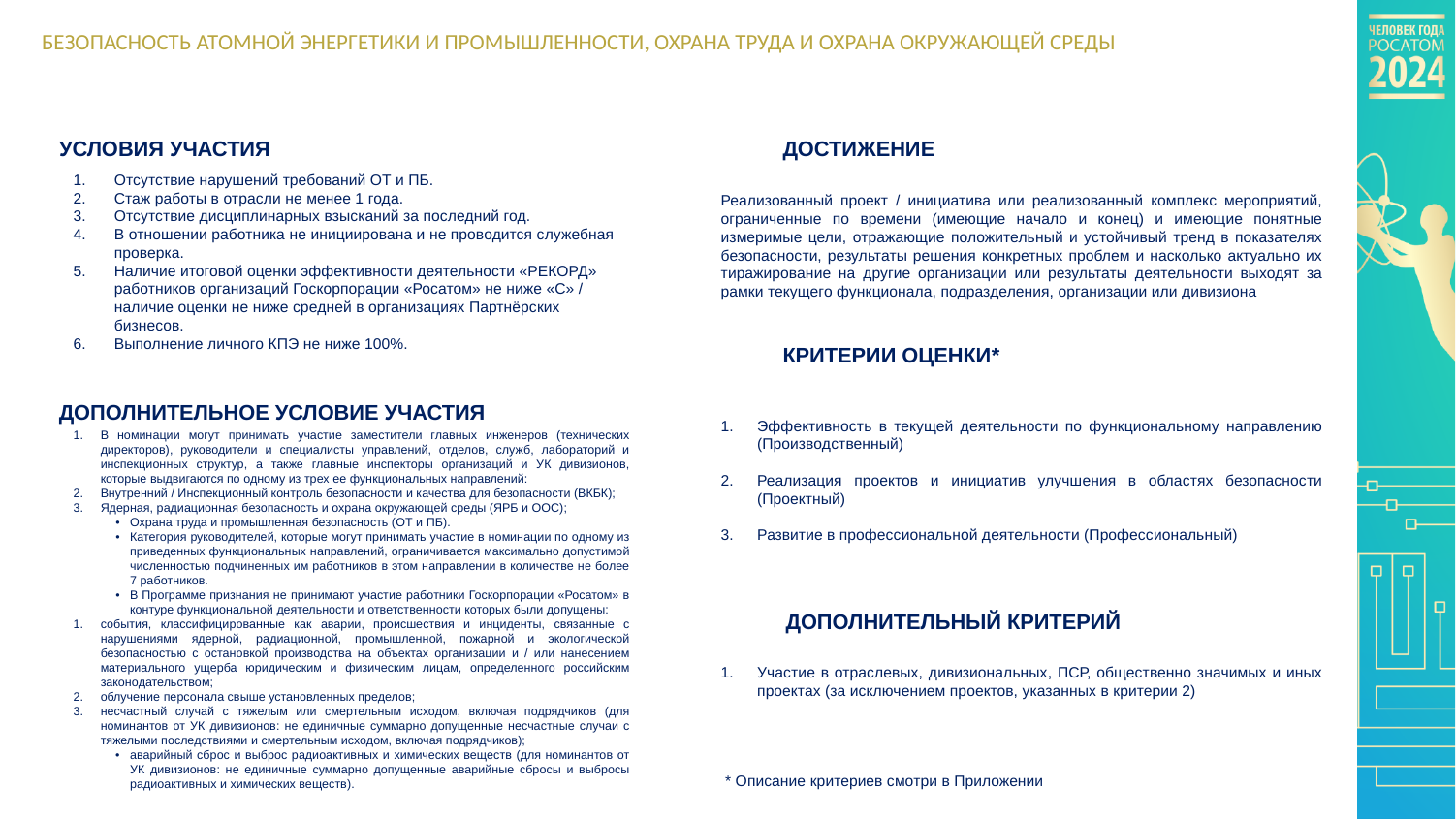

БЕЗОПАСНОСТЬ АТОМНОЙ ЭНЕРГЕТИКИ И ПРОМЫШЛЕННОСТИ, ОХРАНА ТРУДА И ОХРАНА ОКРУЖАЮЩЕЙ СРЕДЫ
ДОСТИЖЕНИЕ
УСЛОВИЯ УЧАСТИЯ
Отсутствие нарушений требований ОТ и ПБ.
Стаж работы в отрасли не менее 1 года.
Отсутствие дисциплинарных взысканий за последний год.
В отношении работника не инициирована и не проводится служебная проверка.
Наличие итоговой оценки эффективности деятельности «РЕКОРД» работников организаций Госкорпорации «Росатом» не ниже «С» / наличие оценки не ниже средней в организациях Партнёрских бизнесов.
Выполнение личного КПЭ не ниже 100%.
Реализованный проект / инициатива или реализованный комплекс мероприятий, ограниченные по времени (имеющие начало и конец) и имеющие понятные измеримые цели, отражающие положительный и устойчивый тренд в показателях безопасности, результаты решения конкретных проблем и насколько актуально их тиражирование на другие организации или результаты деятельности выходят за рамки текущего функционала, подразделения, организации или дивизиона
КРИТЕРИИ ОЦЕНКИ*
ДОПОЛНИТЕЛЬНОЕ УСЛОВИЕ УЧАСТИЯ
Эффективность в текущей деятельности по функциональному направлению (Производственный)

Реализация проектов и инициатив улучшения в областях безопасности (Проектный)

Развитие в профессиональной деятельности (Профессиональный)
В номинации могут принимать участие заместители главных инженеров (технических директоров), руководители и специалисты управлений, отделов, служб, лабораторий и инспекционных структур, а также главные инспекторы организаций и УК дивизионов, которые выдвигаются по одному из трех ее функциональных направлений:
Внутренний / Инспекционный контроль безопасности и качества для безопасности (ВКБК);
Ядерная, радиационная безопасность и охрана окружающей среды (ЯРБ и ООС);
Охрана труда и промышленная безопасность (ОТ и ПБ).
Категория руководителей, которые могут принимать участие в номинации по одному из приведенных функциональных направлений, ограничивается максимально допустимой численностью подчиненных им работников в этом направлении в количестве не более 7 работников.
В Программе признания не принимают участие работники Госкорпорации «Росатом» в контуре функциональной деятельности и ответственности которых были допущены:
события, классифицированные как аварии, происшествия и инциденты, связанные с нарушениями ядерной, радиационной, промышленной, пожарной и экологической безопасностью с остановкой производства на объектах организации и / или нанесением материального ущерба юридическим и физическим лицам, определенного российским законодательством;
облучение персонала свыше установленных пределов;
несчастный случай с тяжелым или смертельным исходом, включая подрядчиков (для номинантов от УК дивизионов: не единичные суммарно допущенные несчастные случаи с тяжелыми последствиями и смертельным исходом, включая подрядчиков);
аварийный сброс и выброс радиоактивных и химических веществ (для номинантов от УК дивизионов: не единичные суммарно допущенные аварийные сбросы и выбросы радиоактивных и химических веществ).
ДОПОЛНИТЕЛЬНЫЙ КРИТЕРИЙ
Участие в отраслевых, дивизиональных, ПСР, общественно значимых и иных проектах (за исключением проектов, указанных в критерии 2)

* Описание критериев смотри в Приложении